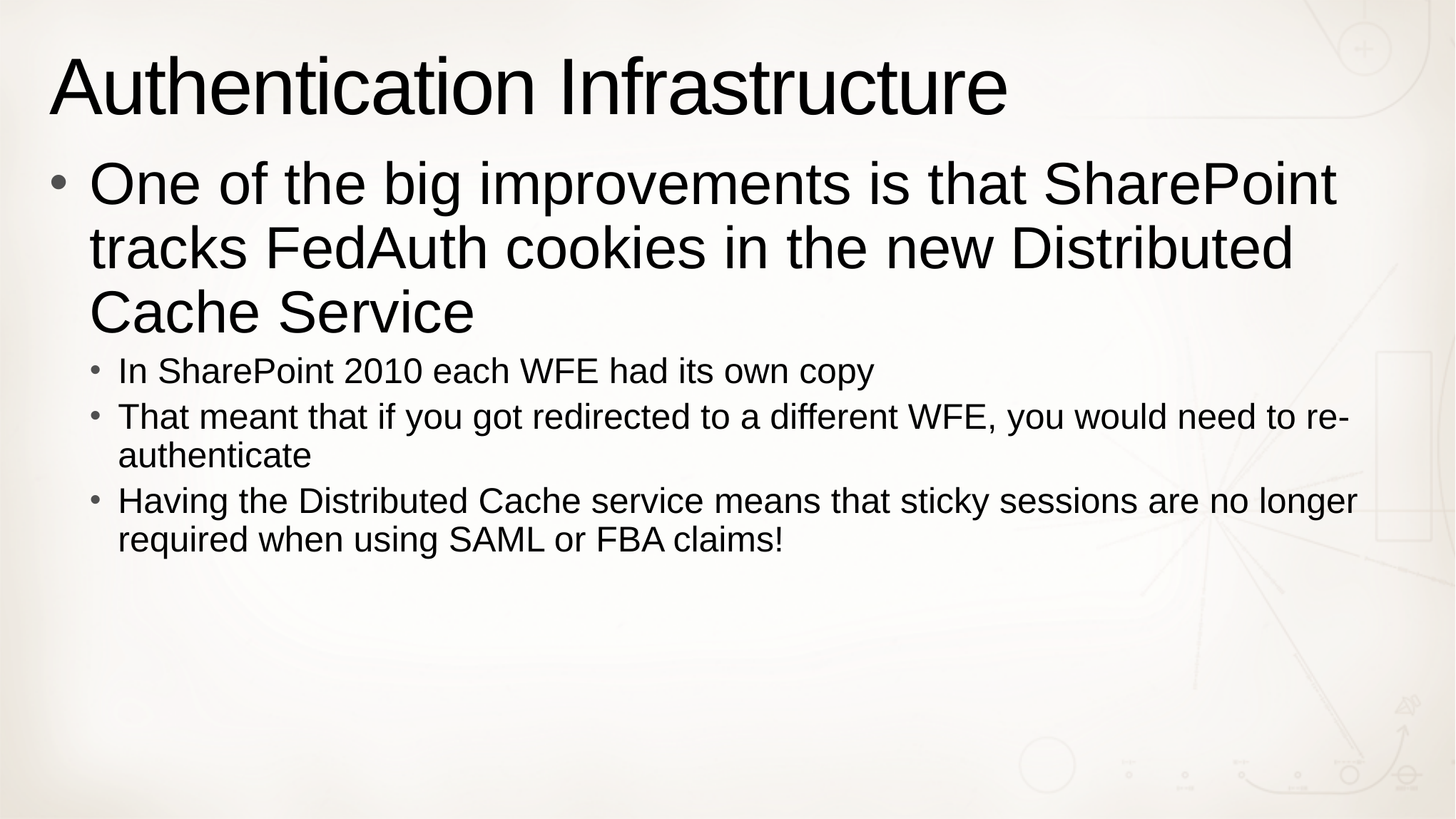

# Authentication Infrastructure
One of the big improvements is that SharePoint tracks FedAuth cookies in the new Distributed Cache Service
In SharePoint 2010 each WFE had its own copy
That meant that if you got redirected to a different WFE, you would need to re-authenticate
Having the Distributed Cache service means that sticky sessions are no longer required when using SAML or FBA claims!